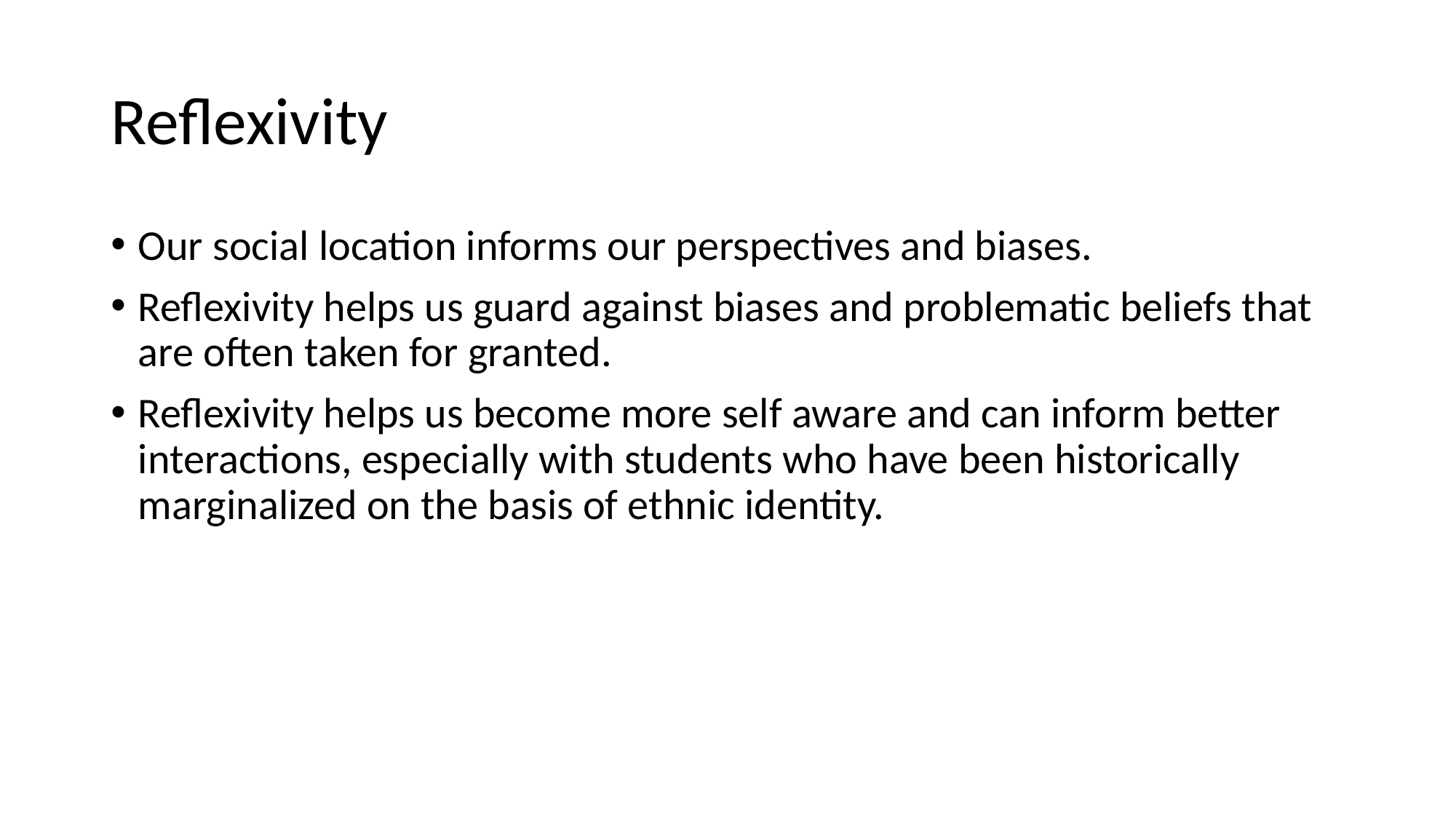

# Reflexivity
Our social location informs our perspectives and biases.
Reflexivity helps us guard against biases and problematic beliefs that are often taken for granted.
Reflexivity helps us become more self aware and can inform better interactions, especially with students who have been historically marginalized on the basis of ethnic identity.